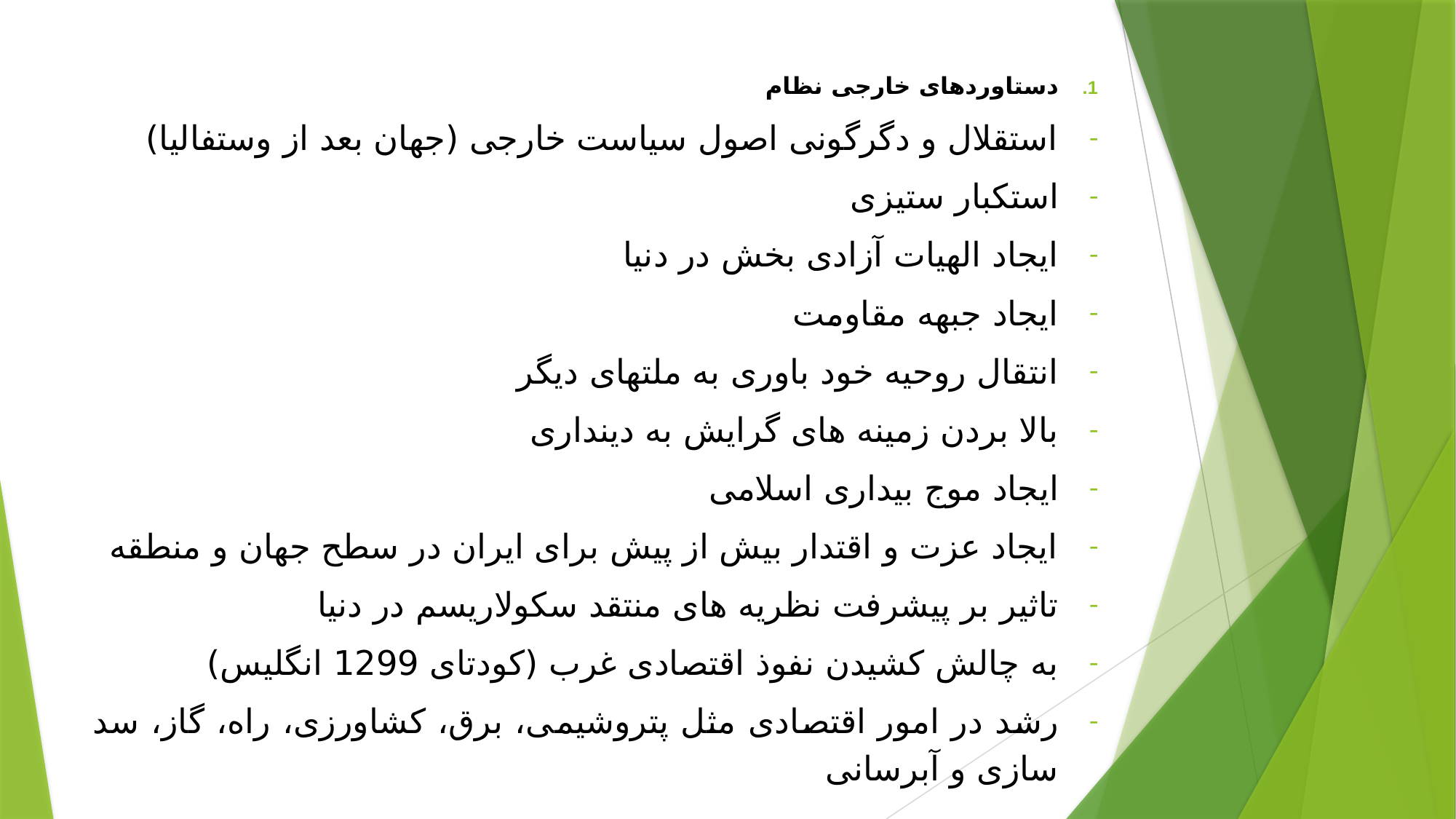

دستاوردهای خارجی نظام
استقلال و دگرگونى اصول سياست خارجى (جهان بعد از وستفالیا)
استکبار ستیزی
ایجاد الهیات آزادی بخش در دنیا
ایجاد جبهه مقاومت
انتقال روحیه خود باوری به ملتهای دیگر
بالا بردن زمینه های گرایش به دینداری
ایجاد موج بیداری اسلامی
ایجاد عزت و اقتدار بیش از پیش برای ایران در سطح جهان و منطقه
تاثیر بر پیشرفت نظریه های منتقد سکولاریسم در دنیا
به چالش کشیدن نفوذ اقتصادی غرب (کودتای 1299 انگلیس)
رشد در امور اقتصادی مثل پتروشیمی، برق، کشاورزی، راه، گاز، سد سازی و آبرسانی